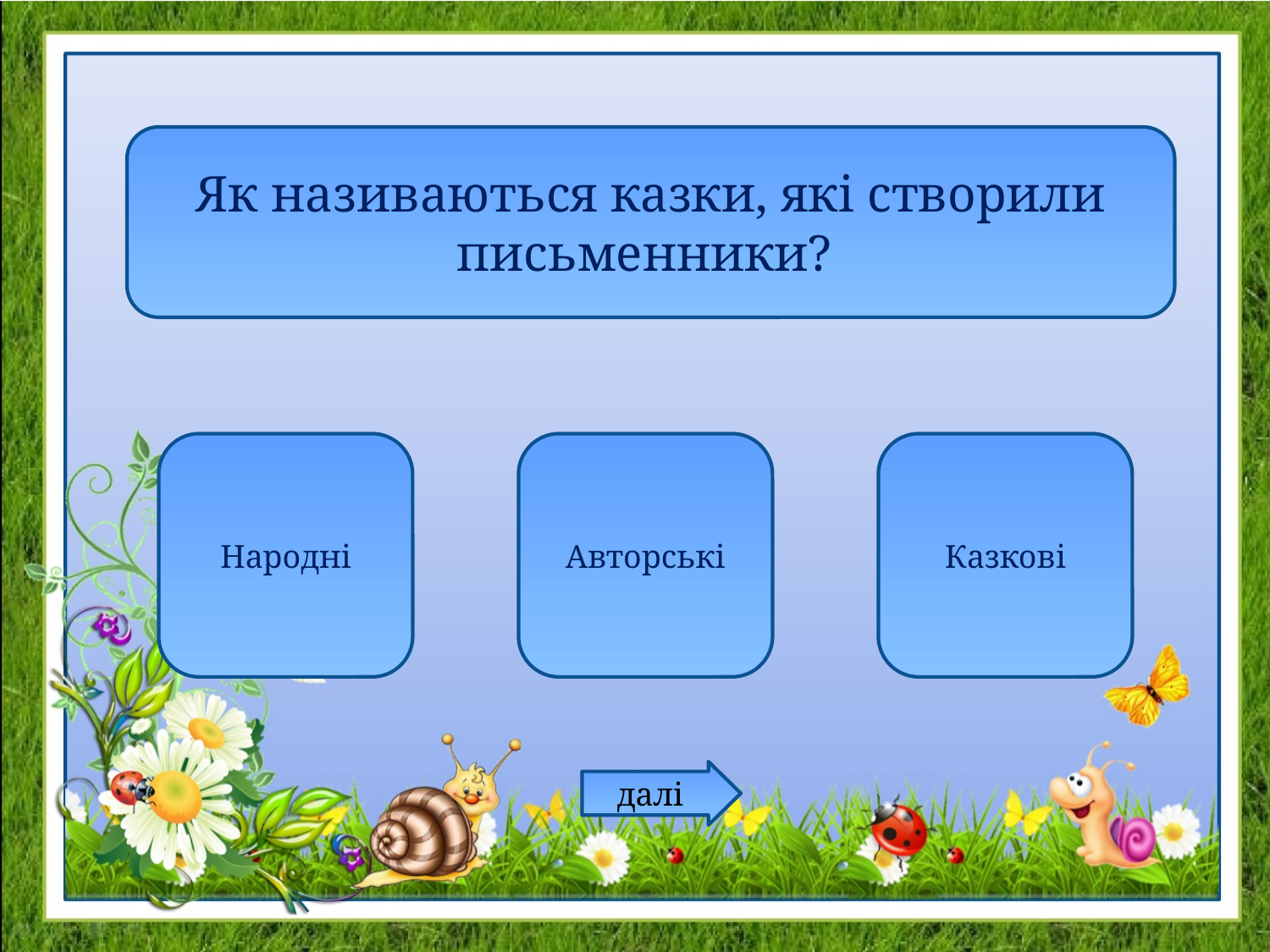

Як називаються казки, які створили письменники?
Народні
Авторські
Казкові
далі